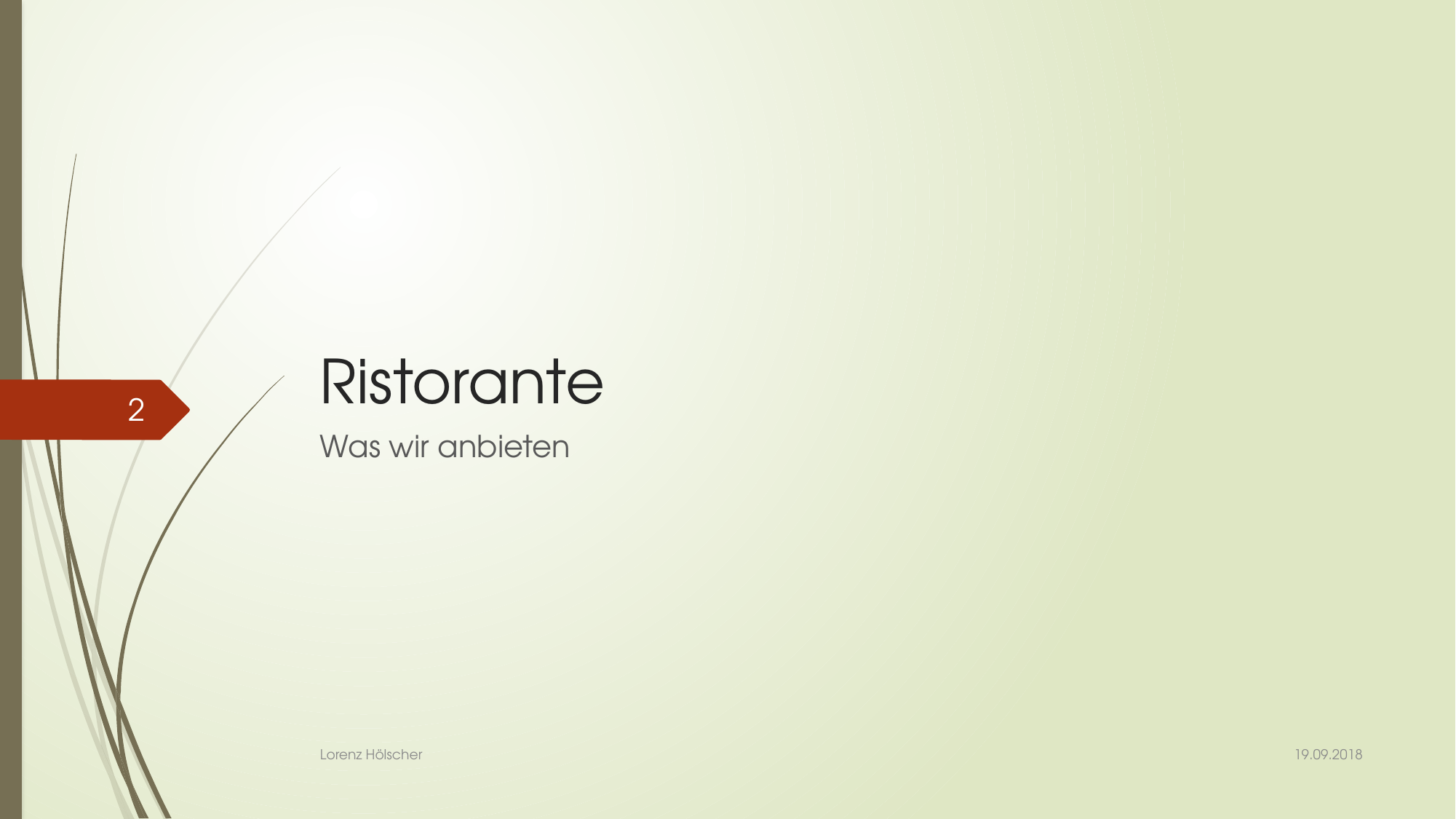

# Ristorante
2
Was wir anbieten
19.09.2018
Lorenz Hölscher